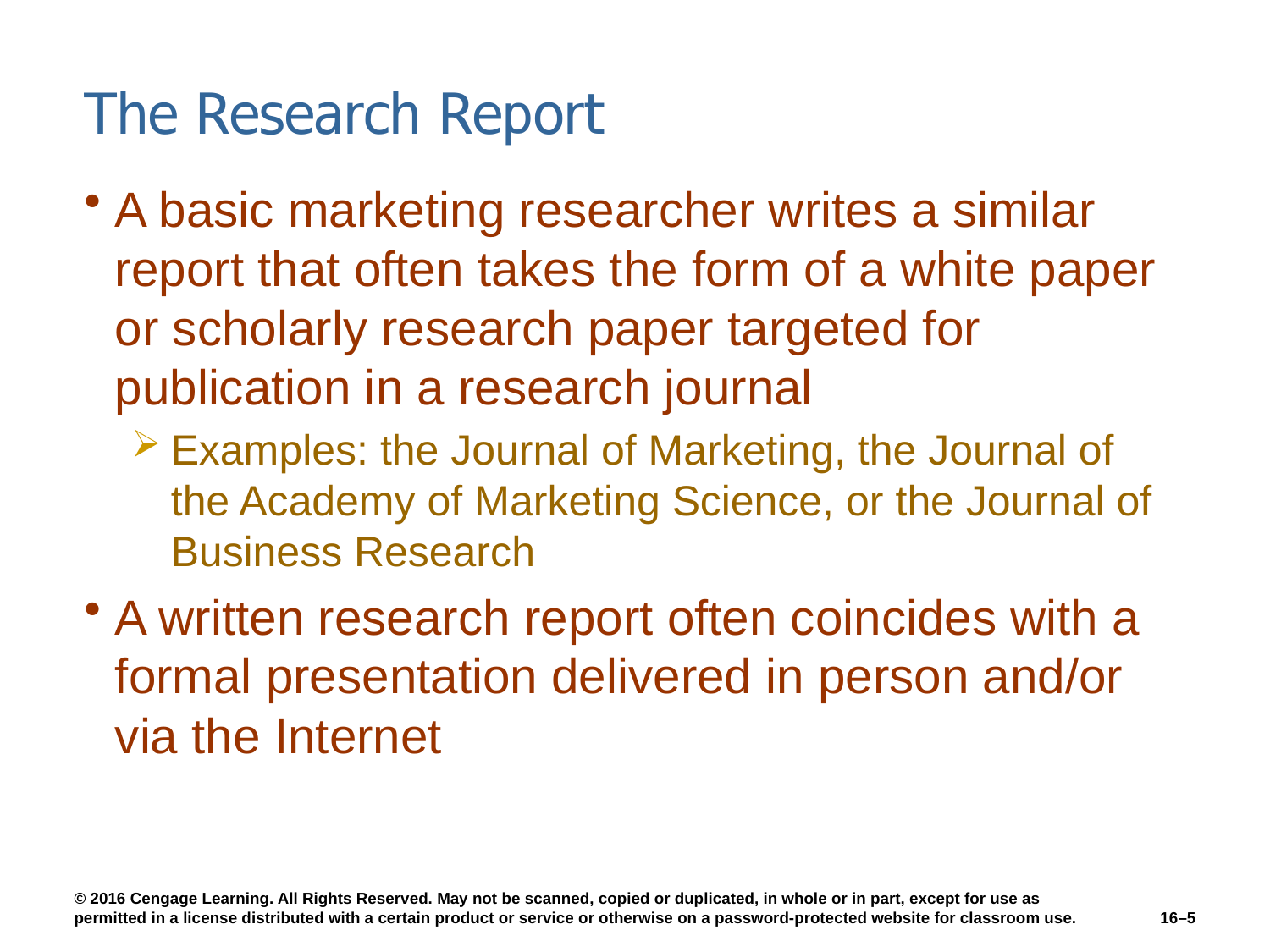

# The Research Report
A basic marketing researcher writes a similar report that often takes the form of a white paper or scholarly research paper targeted for publication in a research journal
Examples: the Journal of Marketing, the Journal of the Academy of Marketing Science, or the Journal of Business Research
A written research report often coincides with a formal presentation delivered in person and/or via the Internet

16–5
© 2016 Cengage Learning. All Rights Reserved. May not be scanned, copied or duplicated, in whole or in part, except for use as permitted in a license distributed with a certain product or service or otherwise on a password-protected website for classroom use.